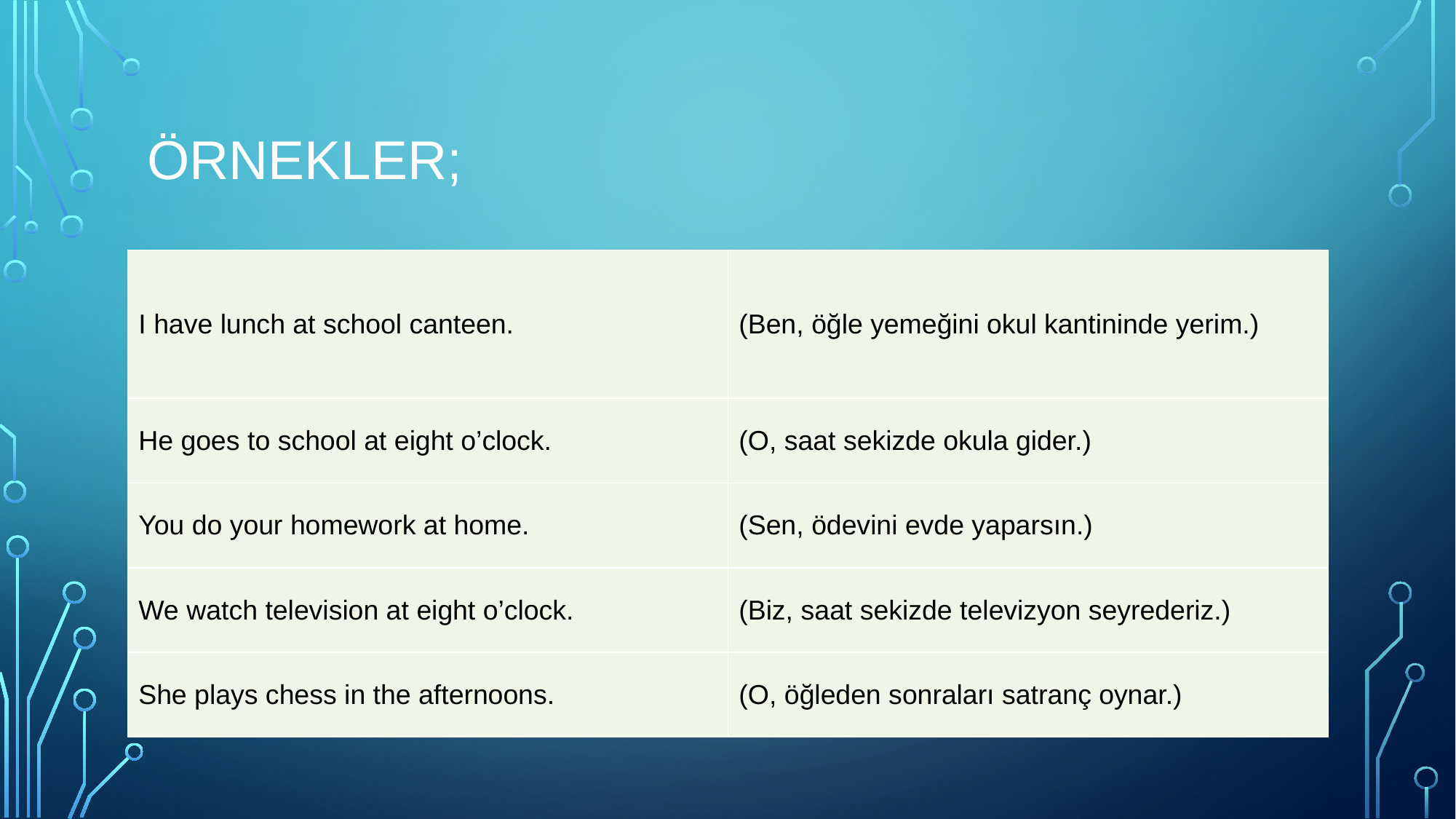

# ÖRNEKLER;
| I have lunch at school canteen. | (Ben, öğle yemeğini okul kantininde yerim.) |
| --- | --- |
| He goes to school at eight o’clock. | (O, saat sekizde okula gider.) |
| You do your homework at home. | (Sen, ödevini evde yaparsın.) |
| We watch television at eight o’clock. | (Biz, saat sekizde televizyon seyrederiz.) |
| She plays chess in the afternoons. | (O, öğleden sonraları satranç oynar.) |